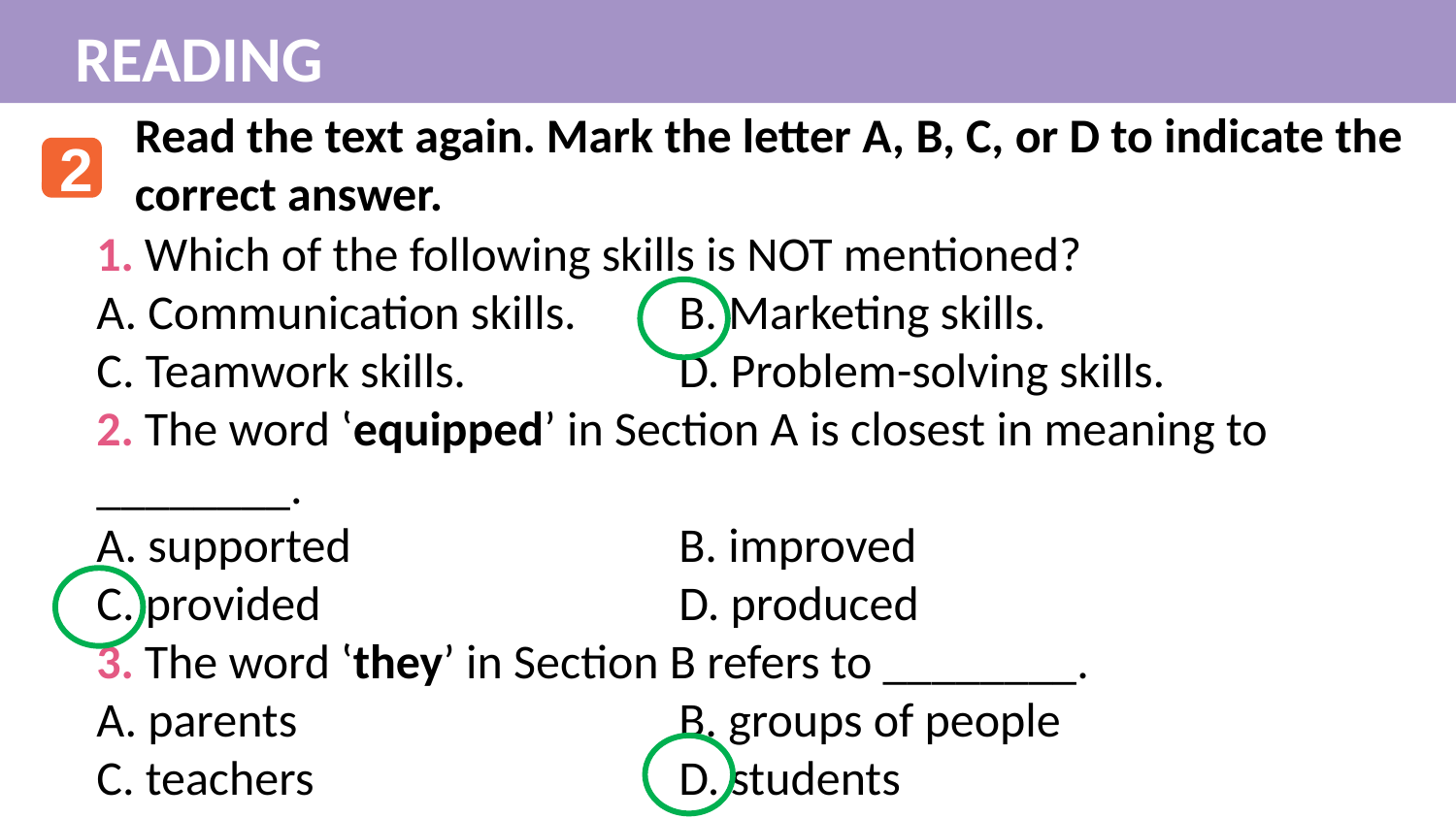

READING
Read the text again. Mark the letter A, B, C, or D to indicate the correct answer.
2

1. Which of the following skills is NOT mentioned?
A. Communication skills. 	B. Marketing skills.
C. Teamwork skills. 		D. Problem-solving skills.
2. The word ‛equipped’ in Section A is closest in meaning to ________.
A. supported 			B. improved
C. provided 			D. produced
3. The word ‛they’ in Section B refers to ________.
A. parents 			B. groups of people
C. teachers 			D. students